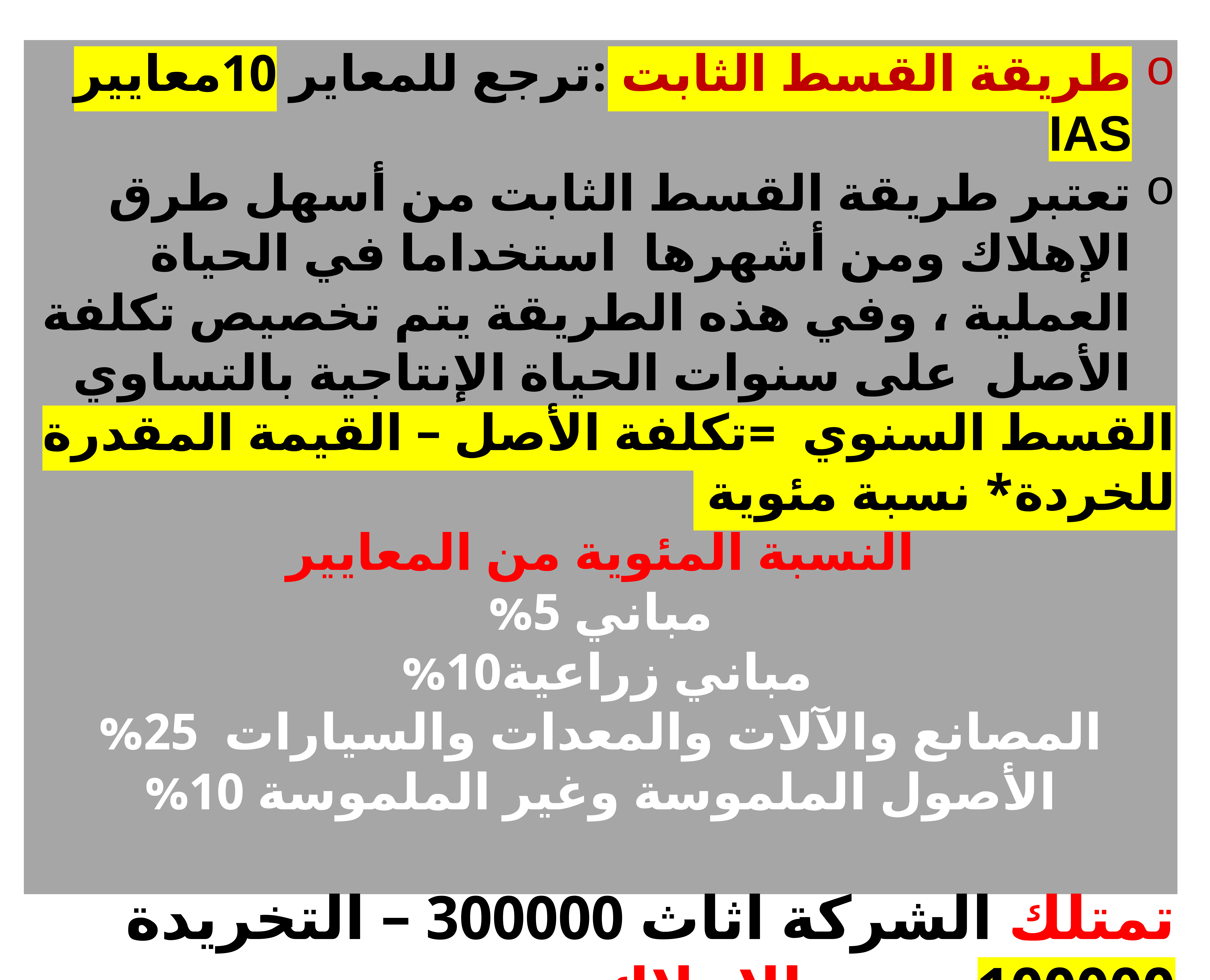

طريقة القسط الثابت :ترجع للمعاير 10معايير IAS
تعتبر طريقة القسط الثابت من أسهل طرق الإهلاك ومن أشهرها  استخداما في الحياة العملية ، وفي هذه الطريقة يتم تخصيص تكلفة الأصل  على سنوات الحياة الإنتاجية بالتساوي
القسط السنوي  =تكلفة الأصل – القيمة المقدرة للخردة* نسبة مئوية
النسبة المئوية من المعايير
مباني 5%
مباني زراعية10%
المصانع والآلات والمعدات والسيارات  25%
الأصول الملموسة وغير الملموسة 10%

تمتلك الشركة اثاث 300000 – التخريدة 100000 نسبة الاهلاك
المعايير 10%